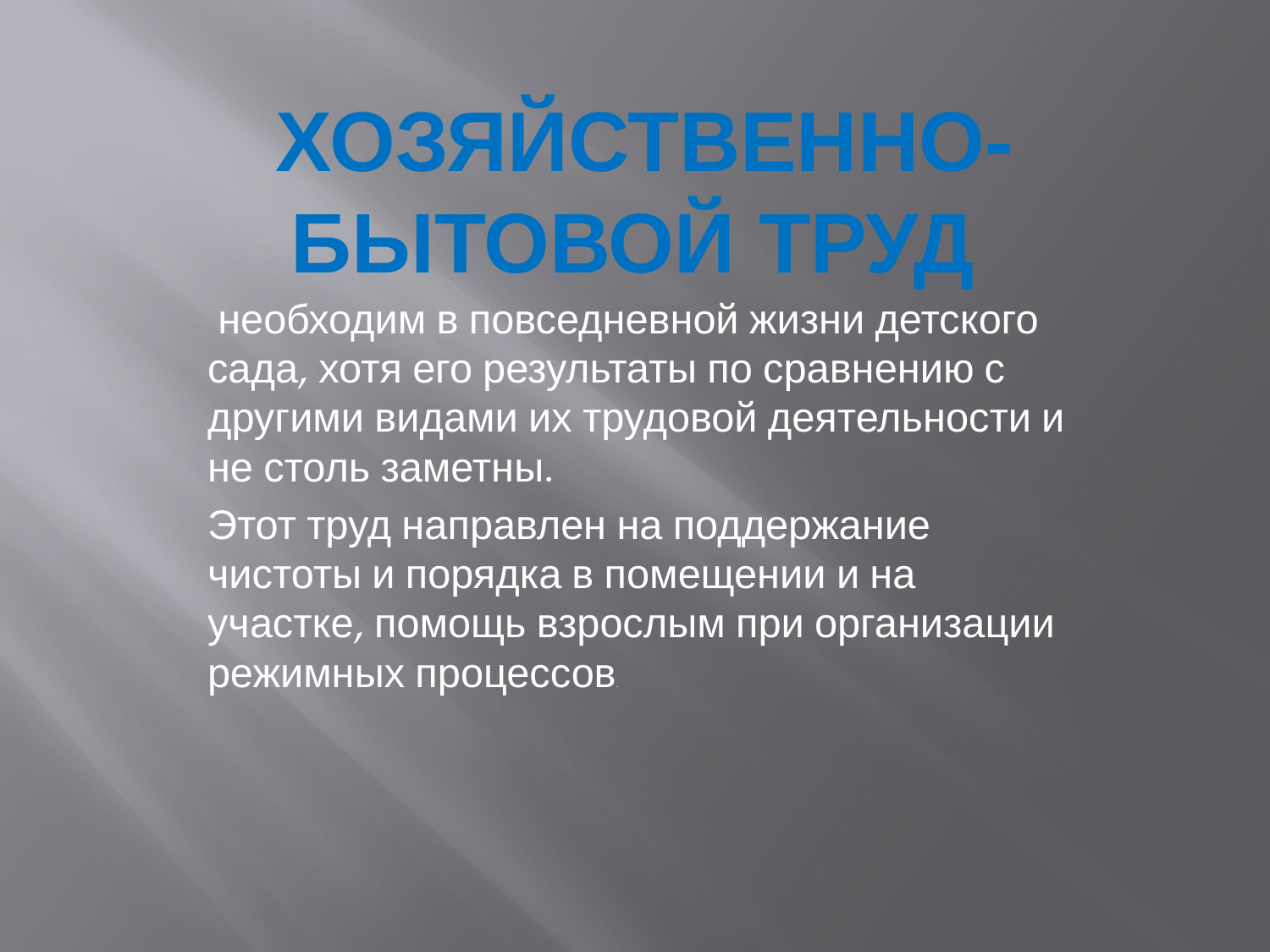

# Хозяйственно-бытовой труд
 необходим в повседневной жизни детского сада, хотя его результаты по сравнению с другими видами их трудовой деятельности и не столь заметны.
Этот труд направлен на поддержание чистоты и порядка в помещении и на участке, помощь взрослым при организации режимных процессов.